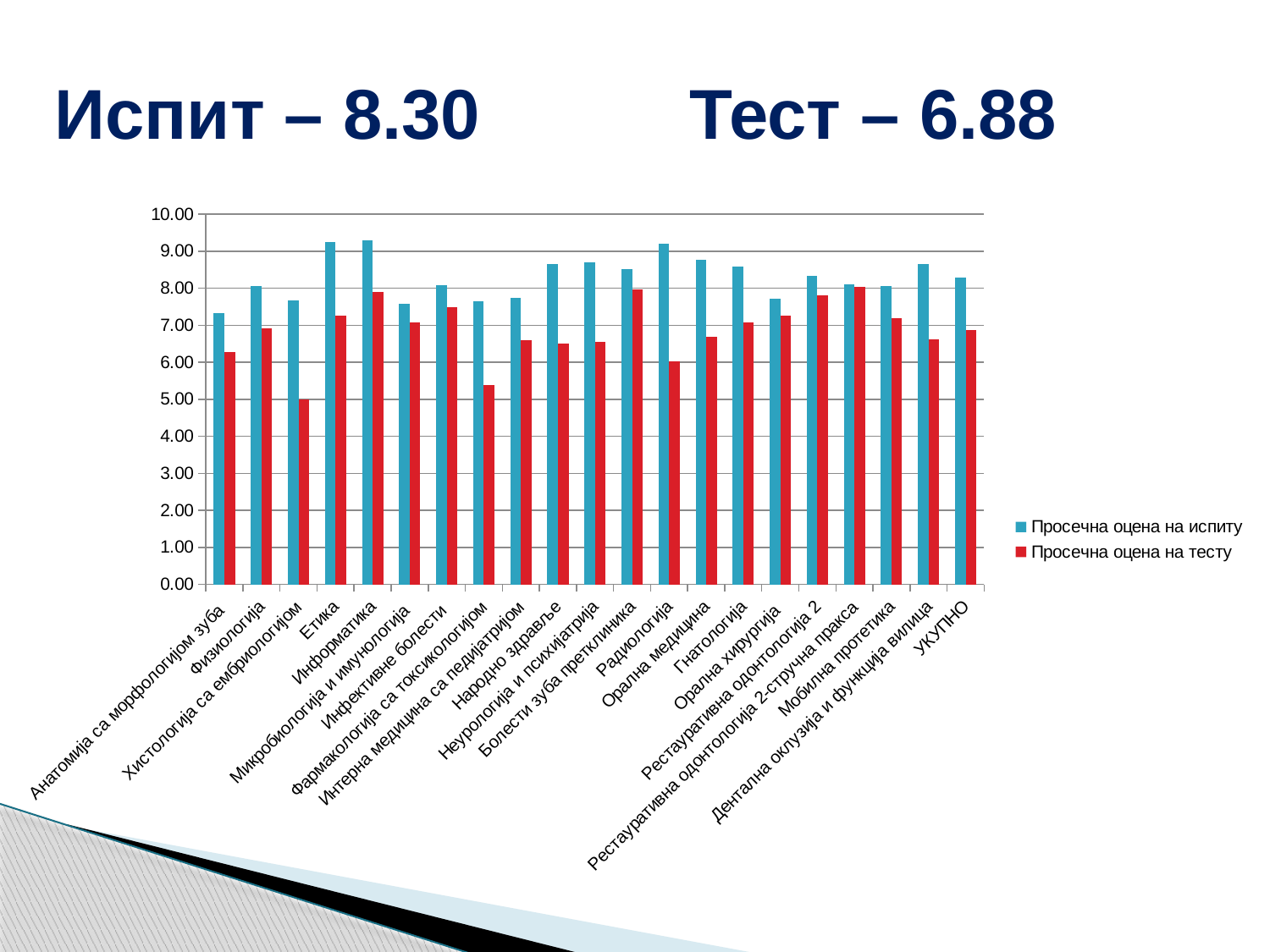

# Испит – 8.30		Тест – 6.88

### Chart

| Category | Просечна оцена на испиту | Просечна оцена на тесту |
|---|---|---|
| Анатомија са морфологијом зуба  | 7.33 | 6.282 |
| Физиологија | 8.068000000000001 | 6.909 |
| Хистологија са ембриологијом | 7.665999999999999 | 5.0 |
| Етика | 9.246 | 7.25 |
| Информатика | 9.287 | 7.894999999999998 |
| Микробиологија и имунологија  | 7.583 | 7.083 |
| Инфективне болести  | 8.083 | 7.478 |
| Фармакологија са токсикологијом | 7.642999999999998 | 5.391 |
| Интерна медицина са педијатријом | 7.75 | 6.6 |
| Народно здравље | 8.652000000000003 | 6.5 |
| Неурологија и психијатрија | 8.700000000000001 | 6.544999999999998 |
| Болести зуба претклиника | 8.528 | 7.98 |
| Радиологија | 9.200000000000001 | 6.02 |
| Орална медицина | 8.77 | 6.68 |
| Гнатологија | 8.584000000000001 | 7.064999999999999 |
| Орална хирургија  | 7.708 | 7.271 |
| Рестауративна одонтологија 2 | 8.345 | 7.8 |
| Рестауративна одонтологија 2-стручна пракса | 8.095 | 8.048 |
| Мобилна протетика | 8.063 | 7.2 |
| Дентална оклузија и функција вилица | 8.65 | 6.618999999999998 |
| УКУПНО | 8.297550000000001 | 6.880799999999999 |